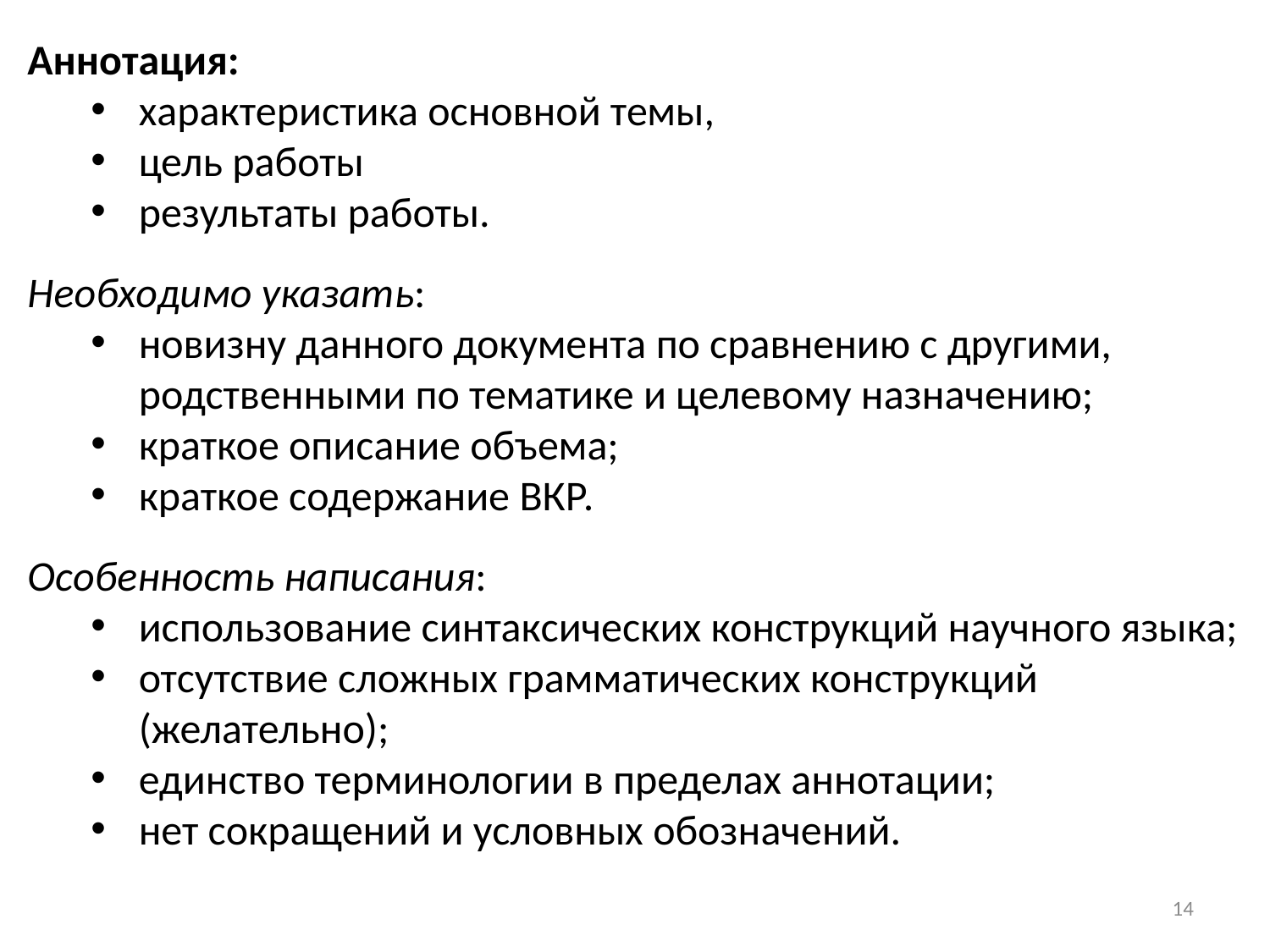

Аннотация:
характеристика основной темы,
цель работы
результаты работы.

Необходимо указать:
новизну данного документа по сравнению с другими, родственными по тематике и целевому назначению;
краткое описание объема;
краткое содержание ВКР.

Особенность написания:
использование синтаксических конструкций научного языка;
отсутствие сложных грамматических конструкций (желательно);
единство терминологии в пределах аннотации;
нет сокращений и условных обозначений.
14